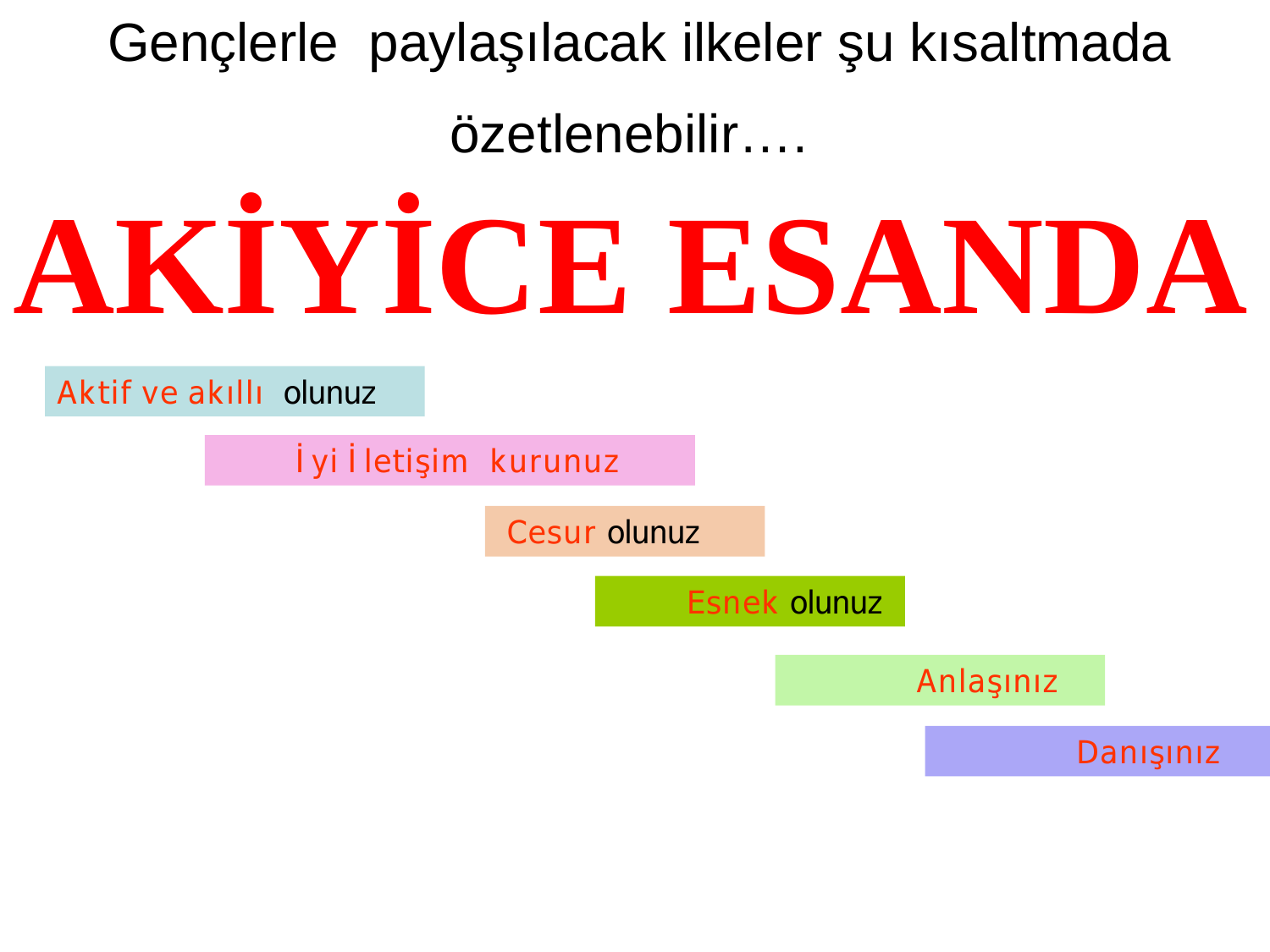

# Gençlerle  paylaşılacak ilkeler şu kısaltmada özetlenebilir….
AKİYİCE ESANDA
Aktif ve akıllı  olunuz
        İyi İletişim  kurunuz
 Cesur olunuz
        Esnek olunuz
             Anlaşınız
              Danışınız